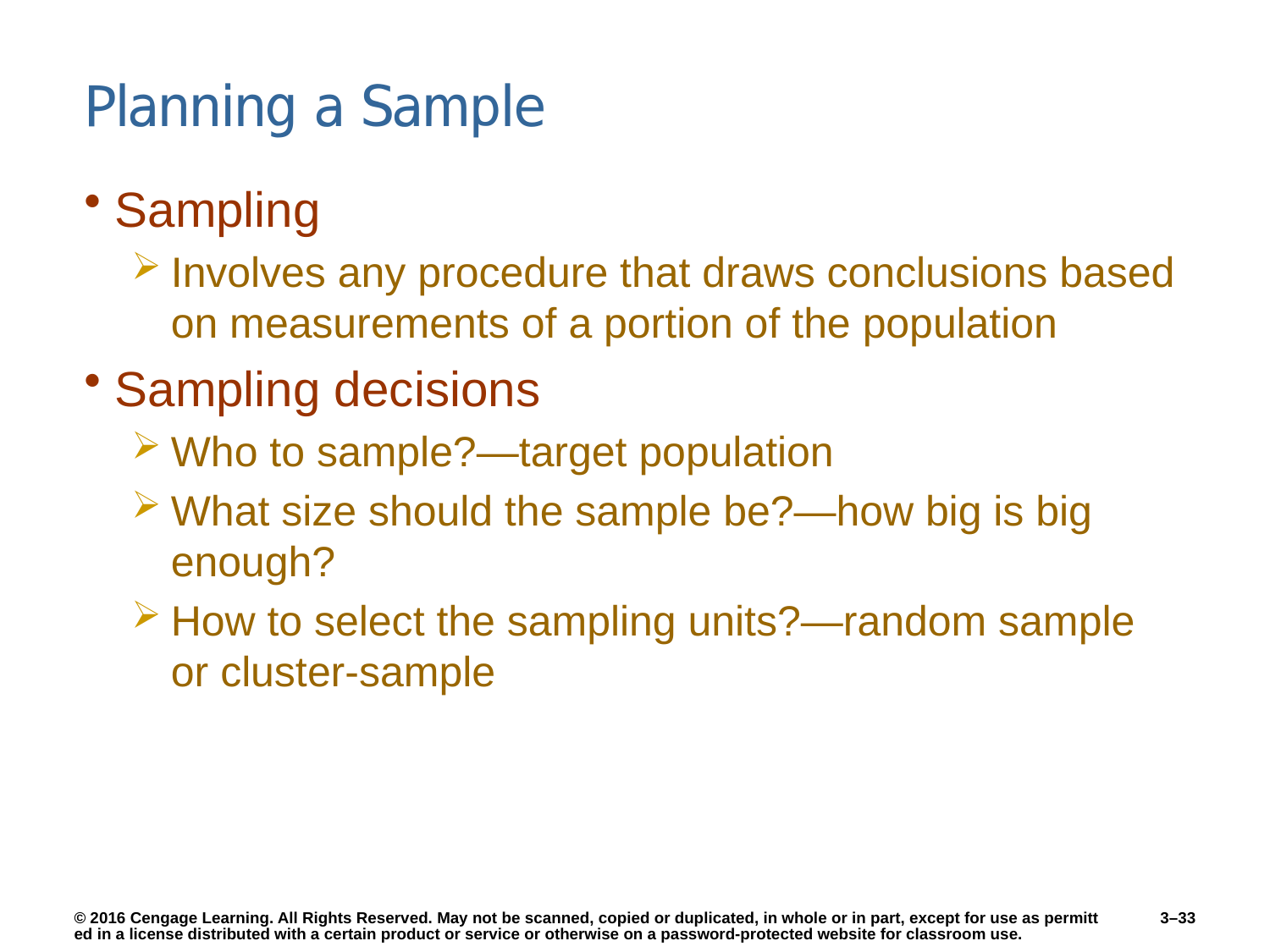

# Planning a Sample
Sampling
Involves any procedure that draws conclusions based on measurements of a portion of the population
Sampling decisions
Who to sample?—target population
What size should the sample be?—how big is big enough?
How to select the sampling units?—random sample or cluster-sample
3–33
© 2016 Cengage Learning. All Rights Reserved. May not be scanned, copied or duplicated, in whole or in part, except for use as permitted in a license distributed with a certain product or service or otherwise on a password-protected website for classroom use.